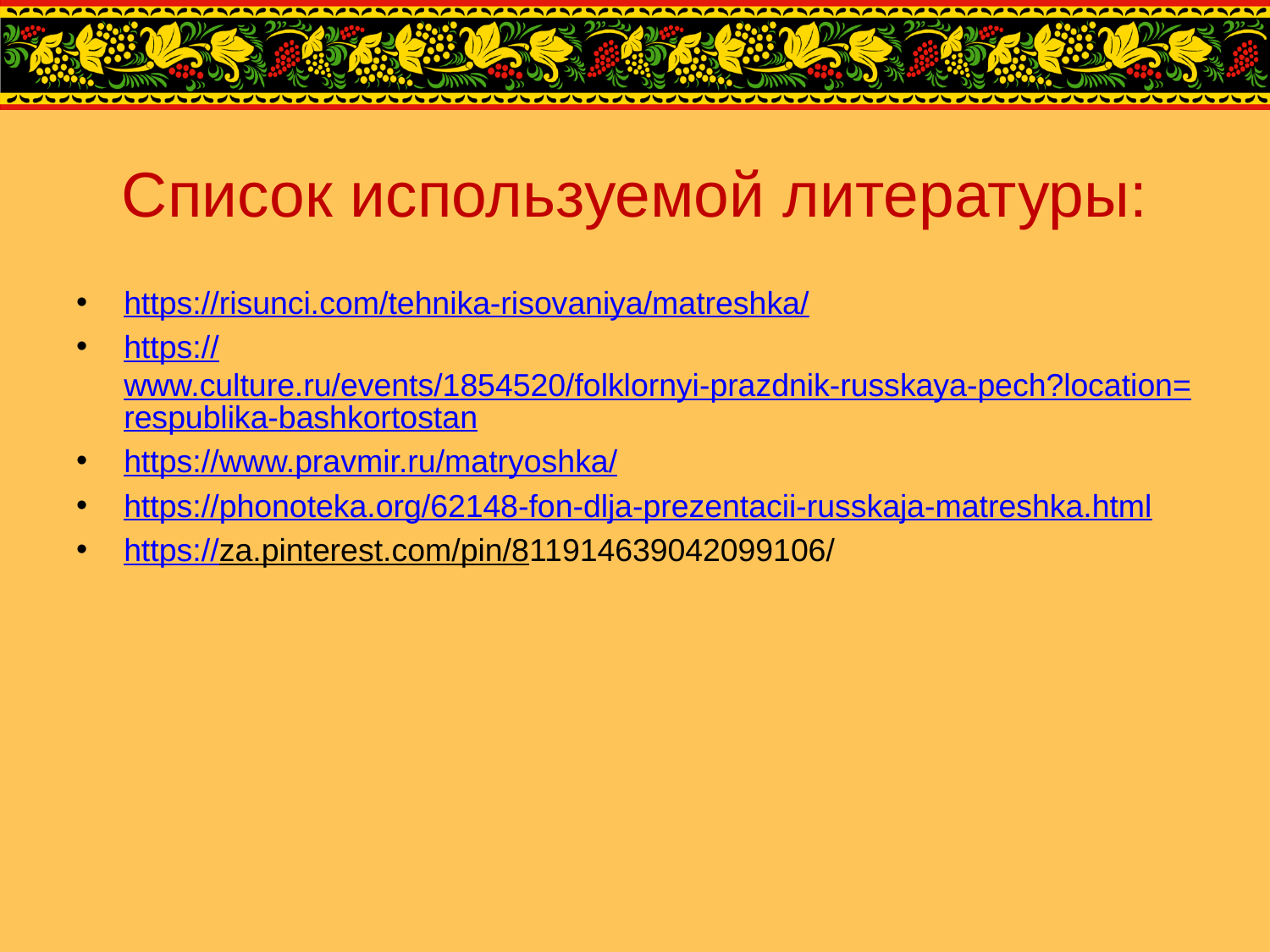

# Список используемой литературы:
https://risunci.com/tehnika-risovaniya/matreshka/
https://www.culture.ru/events/1854520/folklornyi-prazdnik-russkaya-pech?location=respublika-bashkortostan
https://www.pravmir.ru/matryoshka/
https://phonoteka.org/62148-fon-dlja-prezentacii-russkaja-matreshka.html
https://za.pinterest.com/pin/811914639042099106/